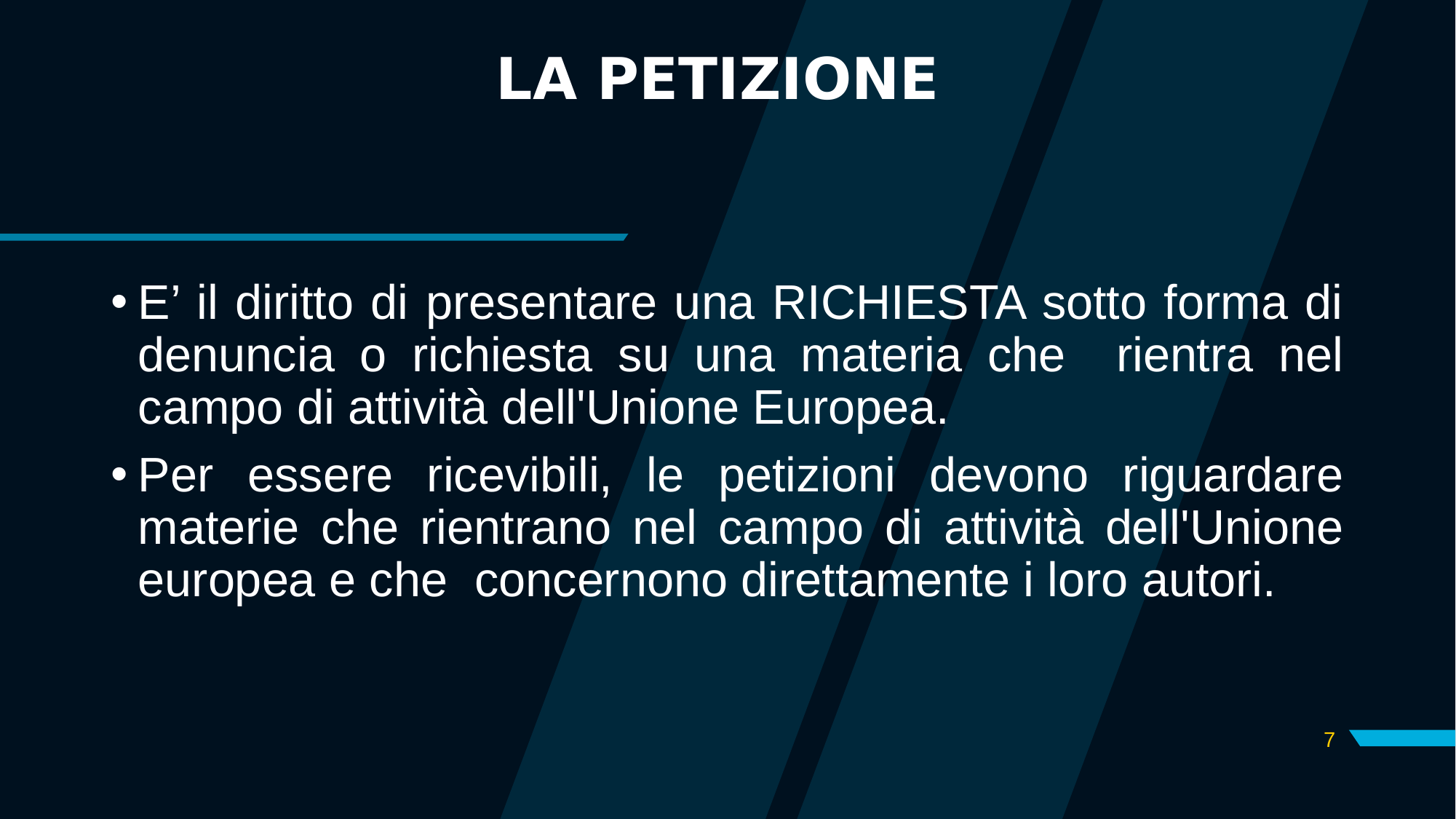

# LA PETIZIONE
E’ il diritto di presentare una RICHIESTA sotto forma di denuncia o richiesta su una materia che  rientra nel campo di attività dell'Unione Europea.
Per essere ricevibili, le petizioni devono riguardare materie che rientrano nel campo di attività dell'Unione europea e che  concernono direttamente i loro autori.
7